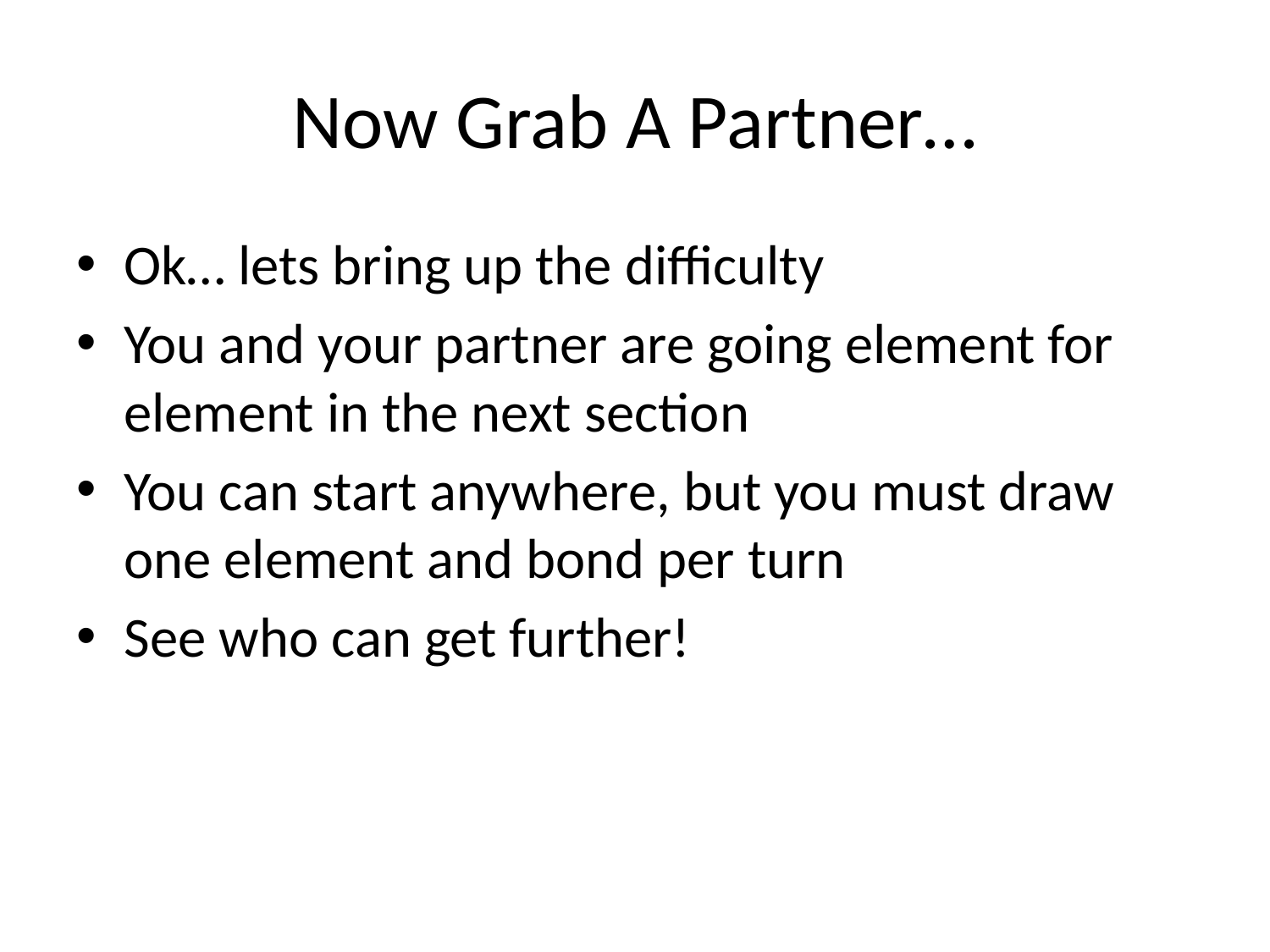

# Now Grab A Partner…
Ok… lets bring up the difficulty
You and your partner are going element for element in the next section
You can start anywhere, but you must draw one element and bond per turn
See who can get further!